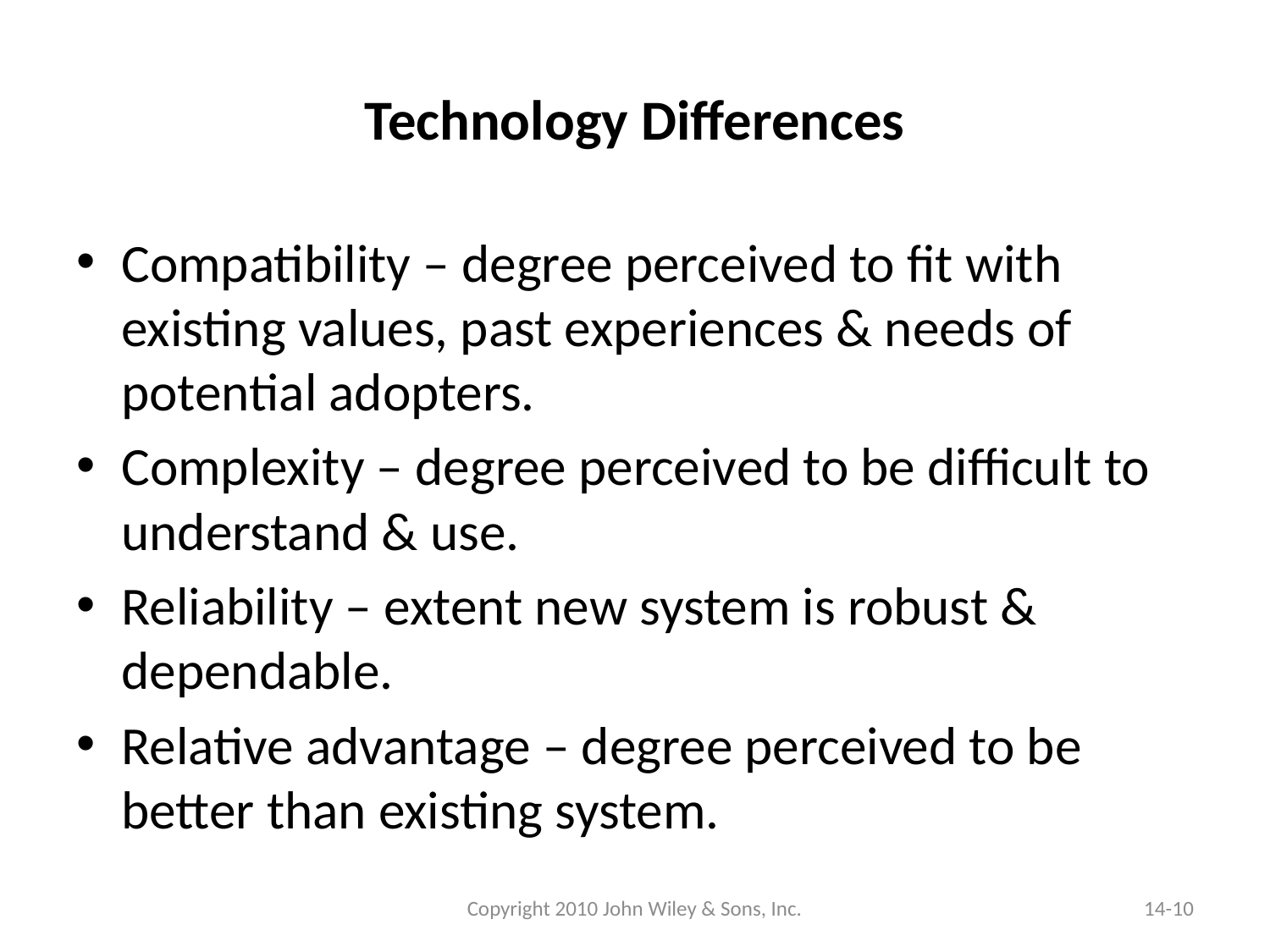

# Technology Differences
Compatibility – degree perceived to fit with existing values, past experiences & needs of potential adopters.
Complexity – degree perceived to be difficult to understand & use.
Reliability – extent new system is robust & dependable.
Relative advantage – degree perceived to be better than existing system.
Copyright 2010 John Wiley & Sons, Inc.
14-10